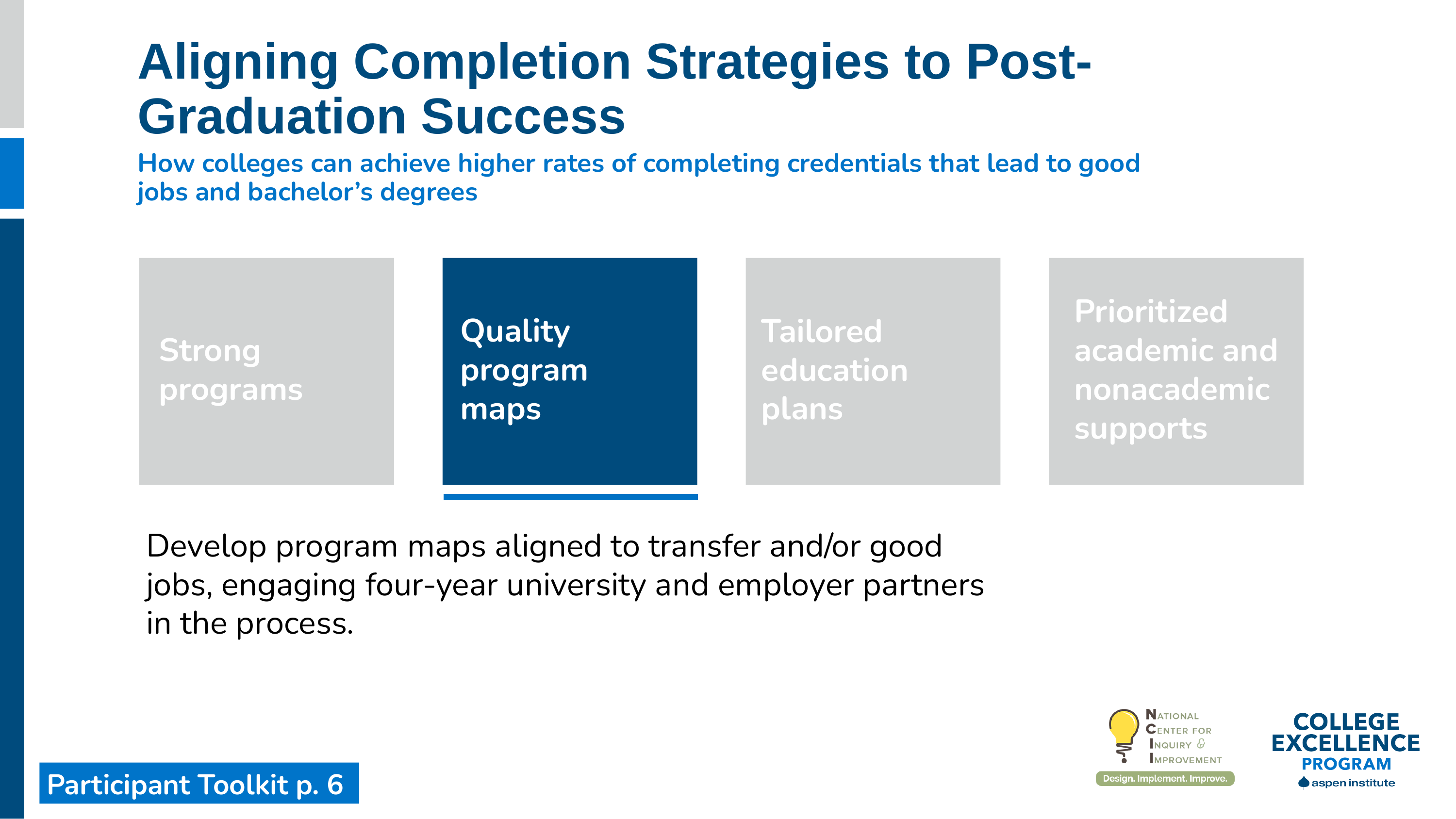

Aligning Completion Strategies to Post-Graduation Success
How colleges can achieve higher rates of completing credentials that lead to good jobs and bachelor’s degrees

Strong programs
Prioritized academic and nonacademic supports
Quality program maps
Tailored education plans
Develop program maps aligned to transfer and/or good jobs, engaging four-year university and employer partners in the process.
Participant Toolkit p. 6